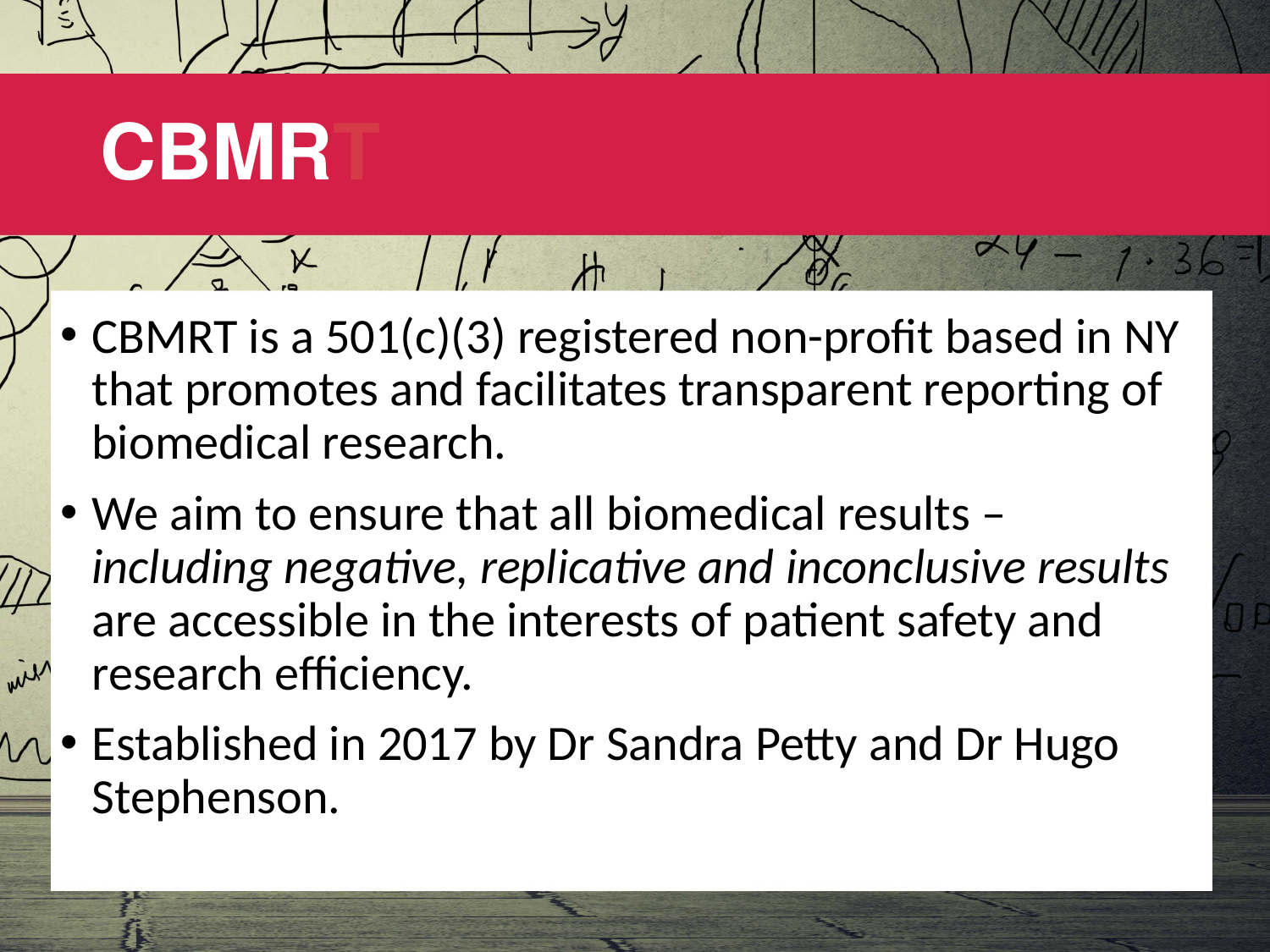

# CBMRT
CBMRT is a 501(c)(3) registered non-profit based in NY that promotes and facilitates transparent reporting of biomedical research.
We aim to ensure that all biomedical results – including negative, replicative and inconclusive results are accessible in the interests of patient safety and  research efficiency.
Established in 2017 by Dr Sandra Petty and Dr Hugo Stephenson.